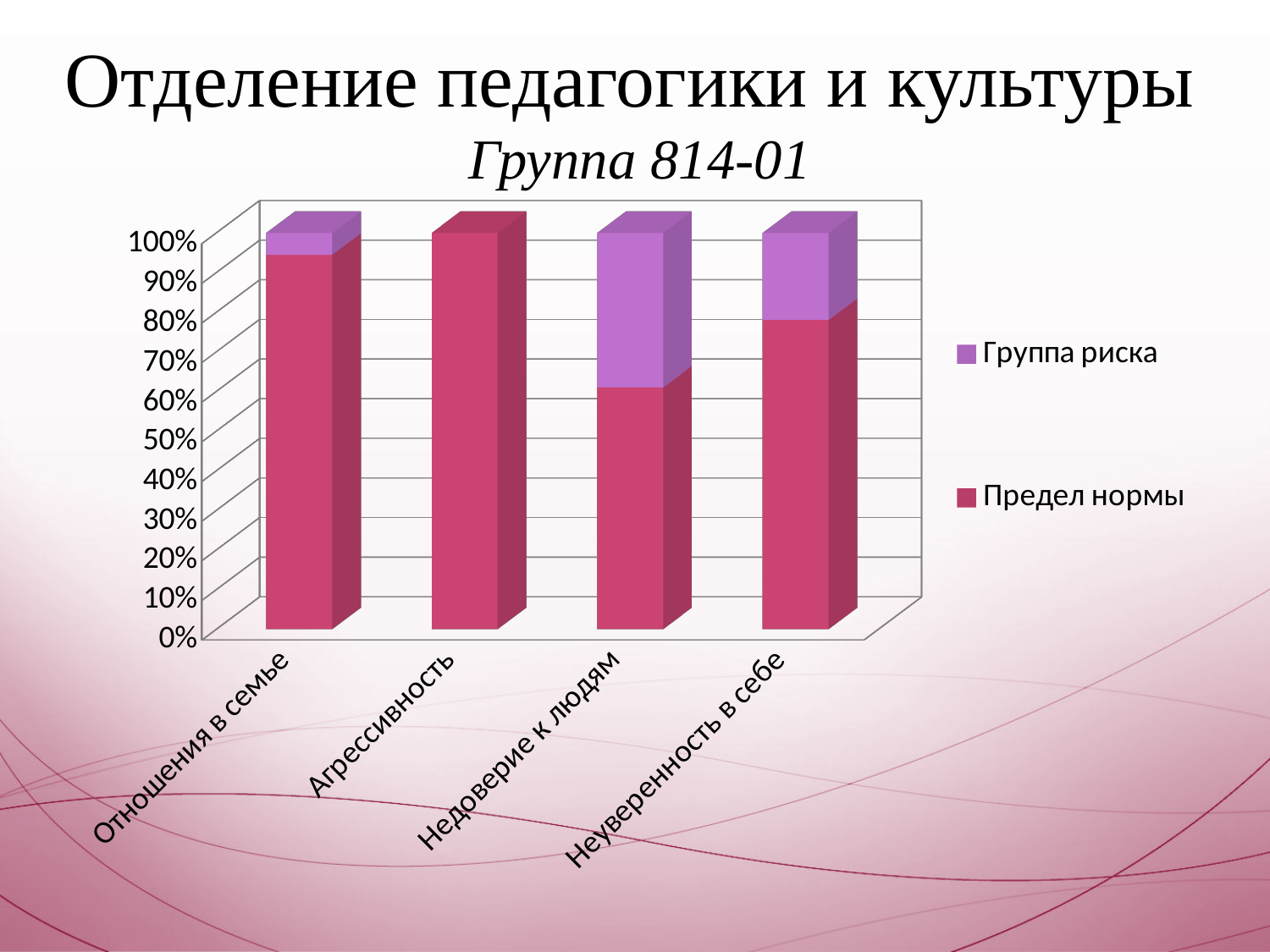

# Отделение педагогики и культуры
Группа 814-01

[unsupported chart]